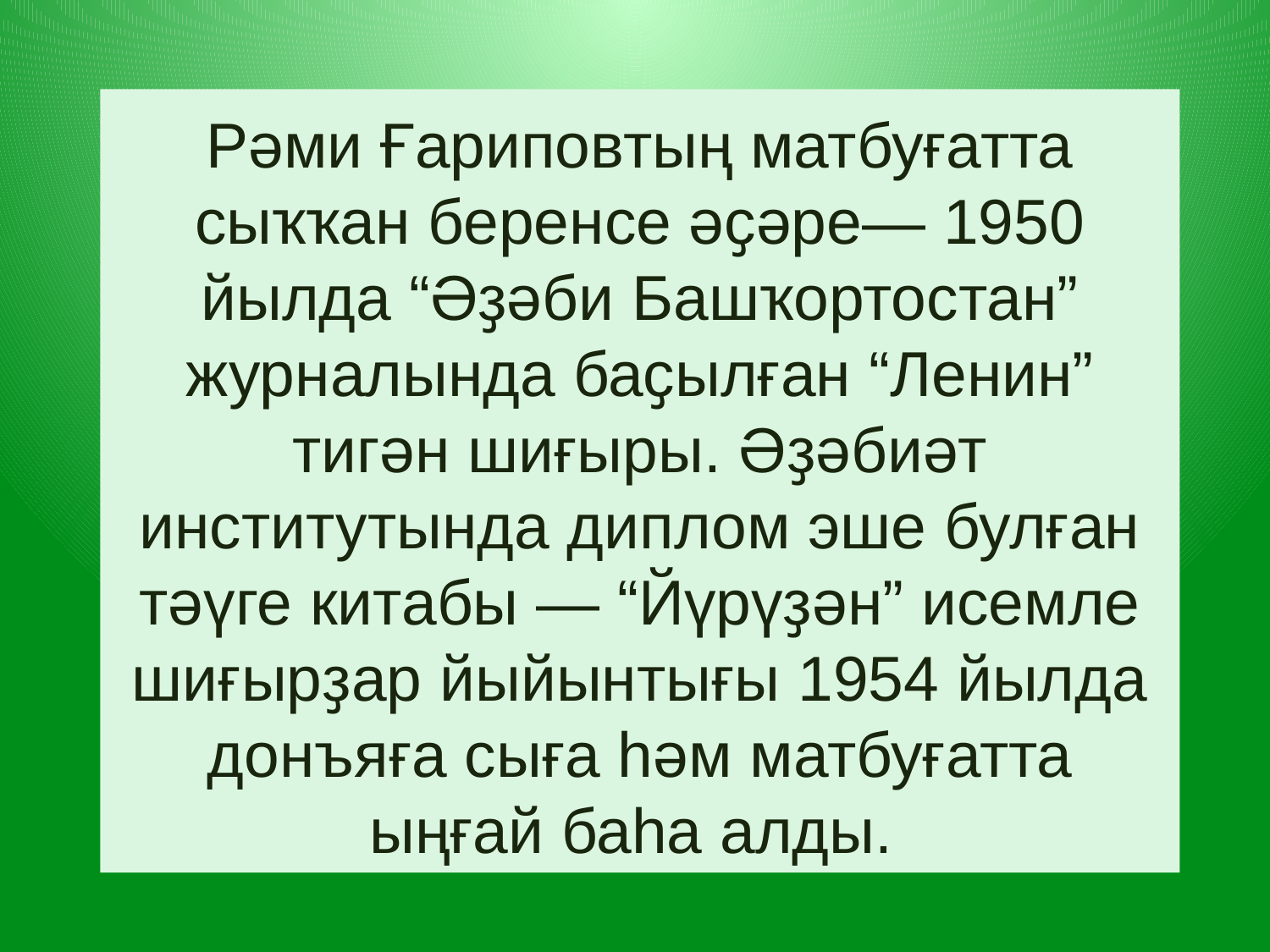

Рәми Ғариповтың матбуғатта сыҡҡан беренсе әҫәре— 1950 йылда “Әҙәби Башҡортостан” журналында баҫылған “Ленин” тигән шиғыры. Әҙәбиәт институтында диплом эше булған тәүге китабы — “Йүрүҙән” исемле шиғырҙар йыйынтығы 1954 йылда донъяға сыға һәм матбуғатта ыңғай баһа алды.